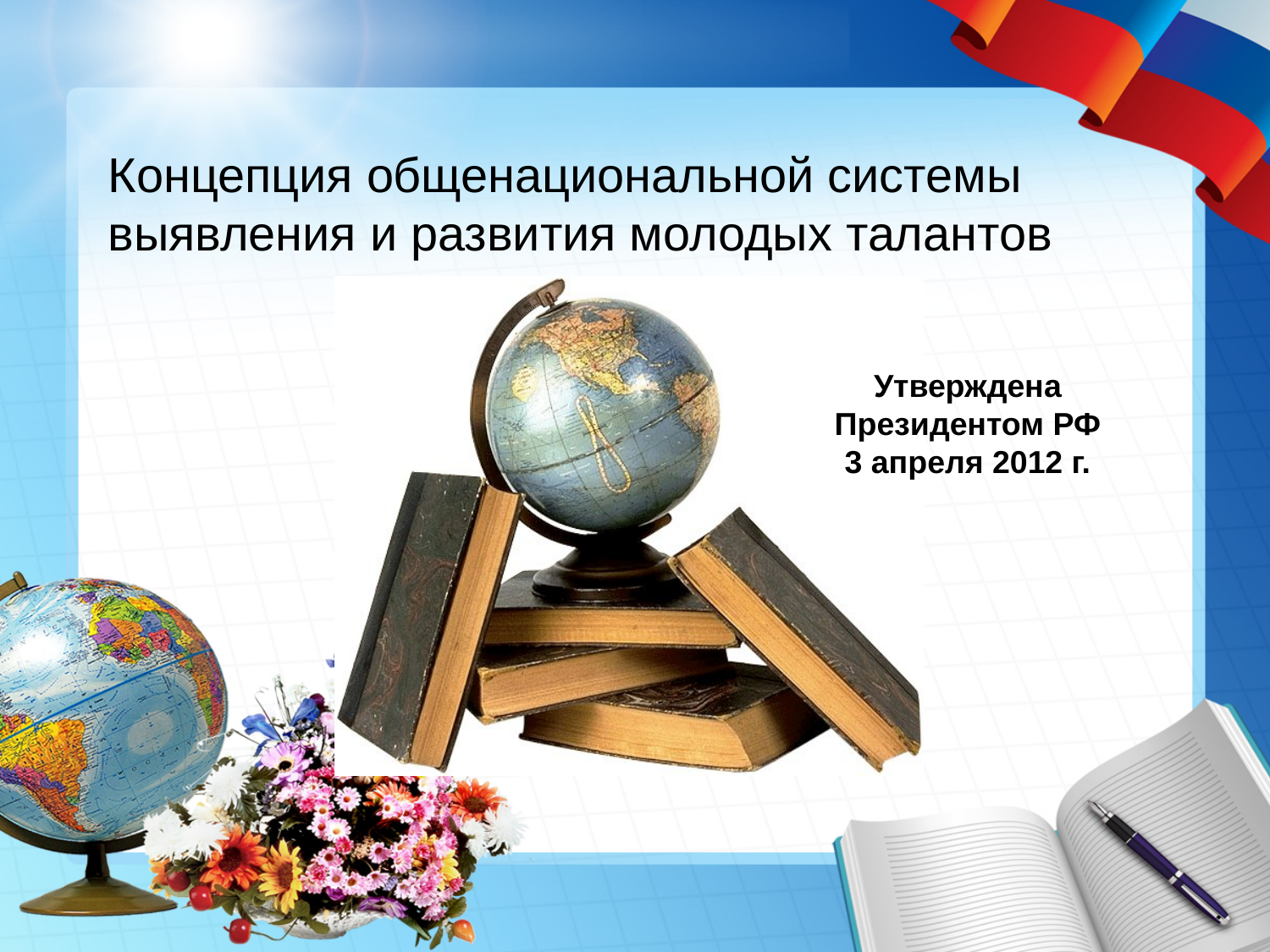

# Концепция общенациональной системы выявления и развития молодых талантов
Утверждена
Президентом РФ
3 апреля 2012 г.